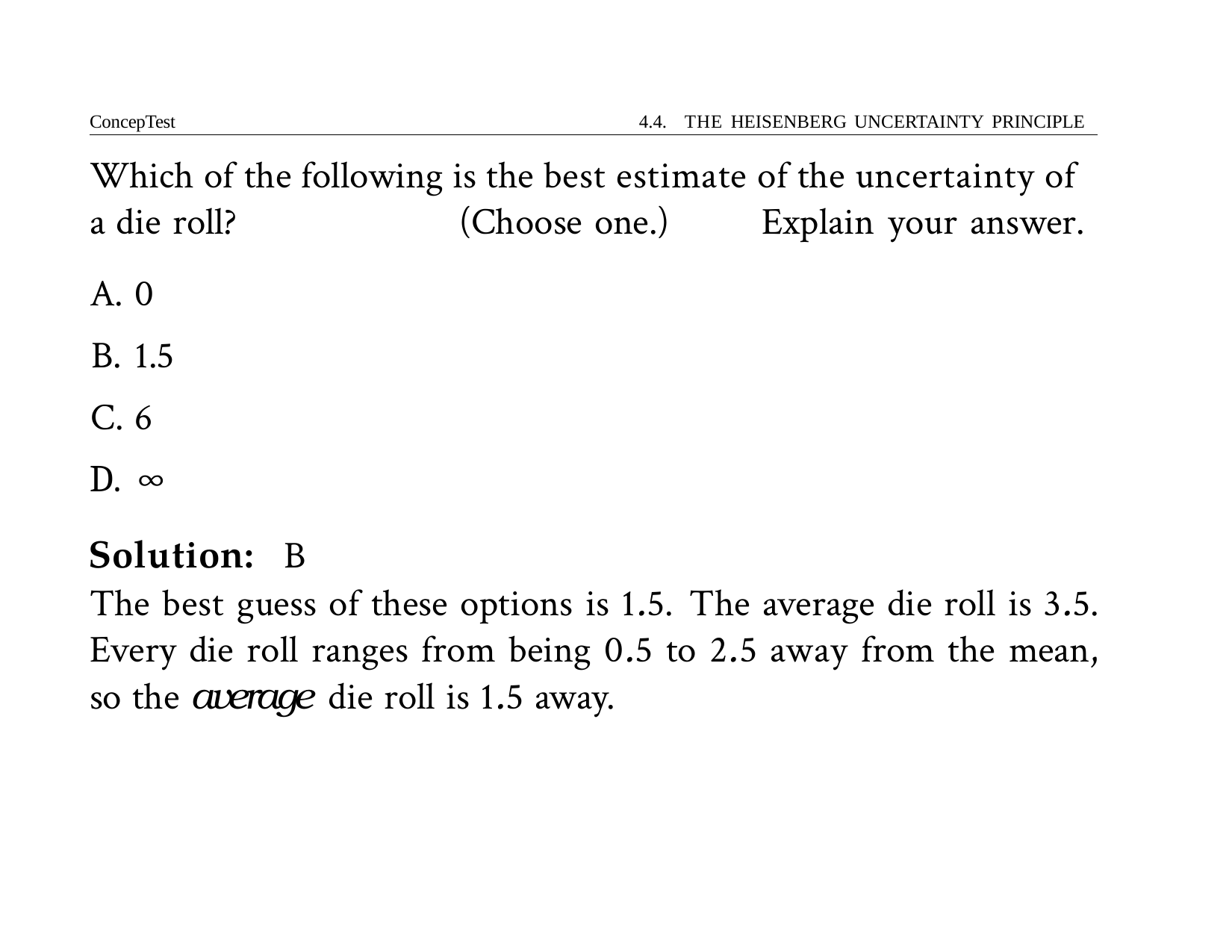

ConcepTest	4.4.  THE HEISENBERG UNCERTAINTY PRINCIPLE

# Which of the following is the best estimate of the uncertainty of a die roll?	(Choose one.)	Explain your answer.
0
1.5
6
∞
Solution:  B
The best guess of these options is 1.5. The average die roll is 3.5. Every die roll ranges from being 0.5 to 2.5 away from the mean, so the average die roll is 1.5 away.